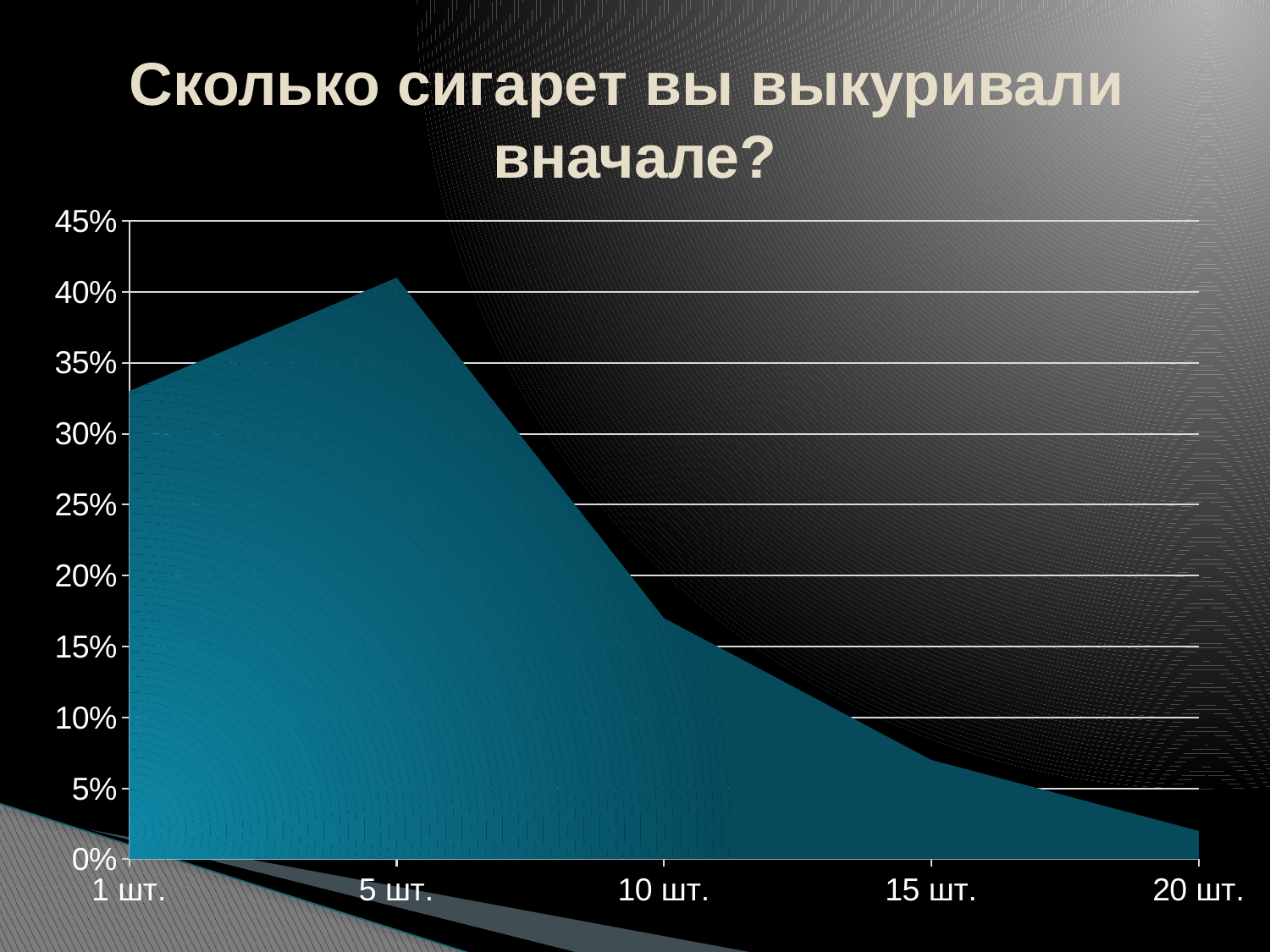

# Сколько сигарет вы выкуривали  вначале?

### Chart

| Category | Ряд 1 |
|---|---|
| 1 шт. | 0.3300000000000021 |
| 5 шт. | 0.4100000000000003 |
| 10 шт. | 0.17 |
| 15 шт. | 0.07000000000000002 |
| 20 шт. | 0.02000000000000001 |